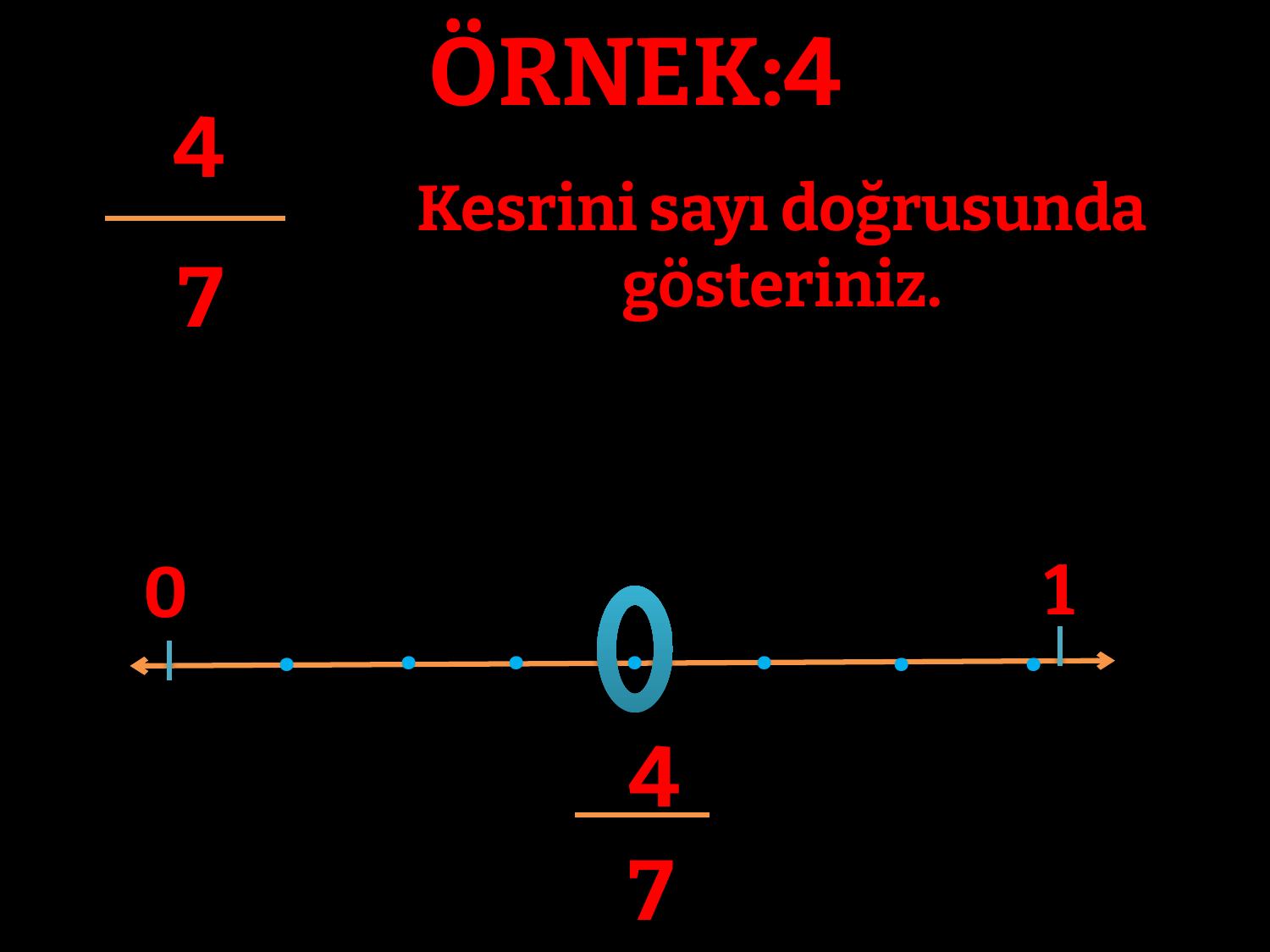

ÖRNEK:4
4
Kesrini sayı doğrusunda gösteriniz.
7
#
1
0
.
.
.
.
.
.
.

4
7